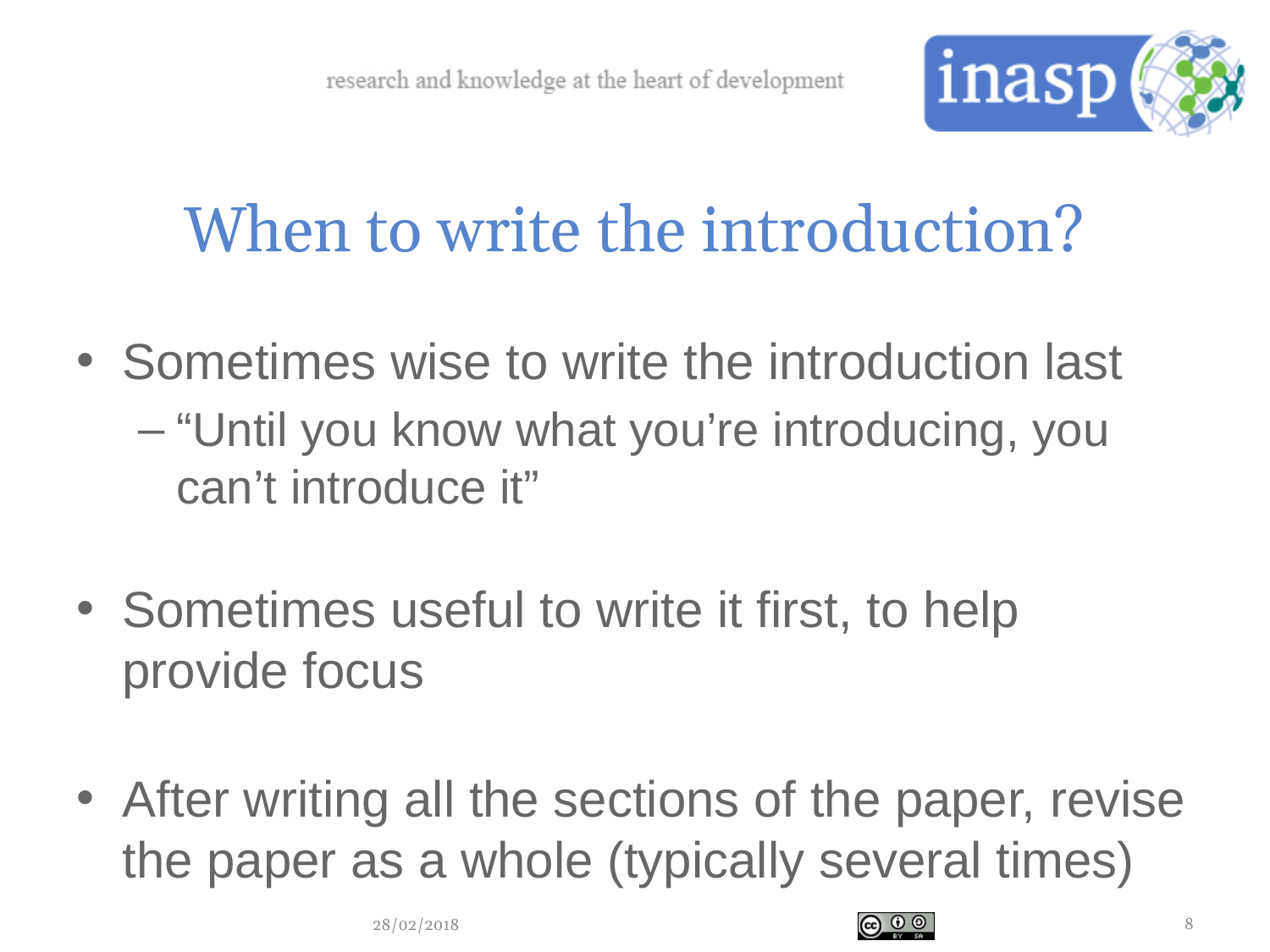

When to write the introduction?
Sometimes wise to write the introduction last
“Until you know what you’re introducing, you can’t introduce it”

Sometimes useful to write it first, to help provide focus

After writing all the sections of the paper, revise the paper as a whole (typically several times)

28/02/2018

8